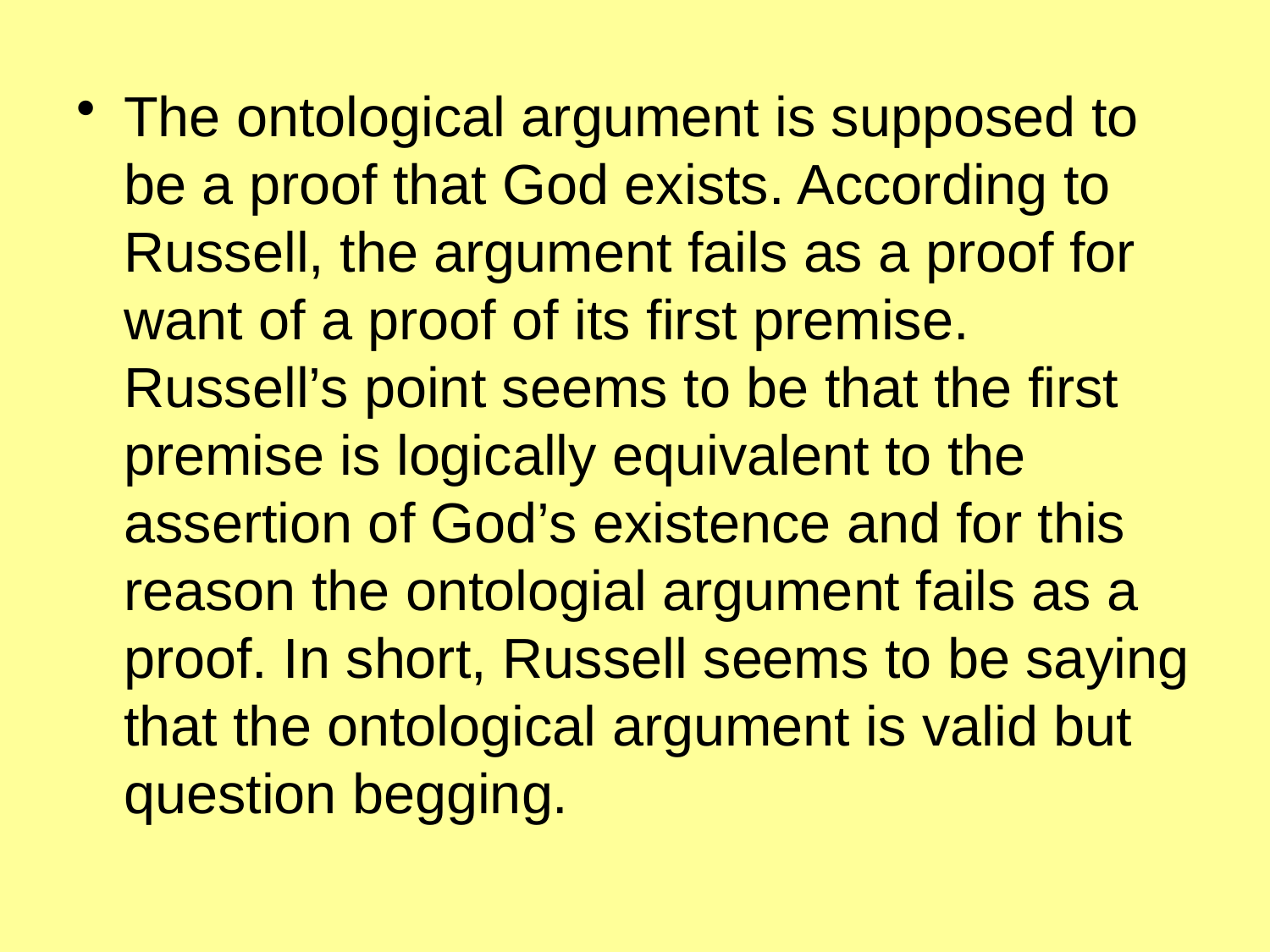

The ontological argument is supposed to be a proof that God exists. According to Russell, the argument fails as a proof for want of a proof of its first premise. Russell’s point seems to be that the first premise is logically equivalent to the assertion of God’s existence and for this reason the ontologial argument fails as a proof. In short, Russell seems to be saying that the ontological argument is valid but question begging.